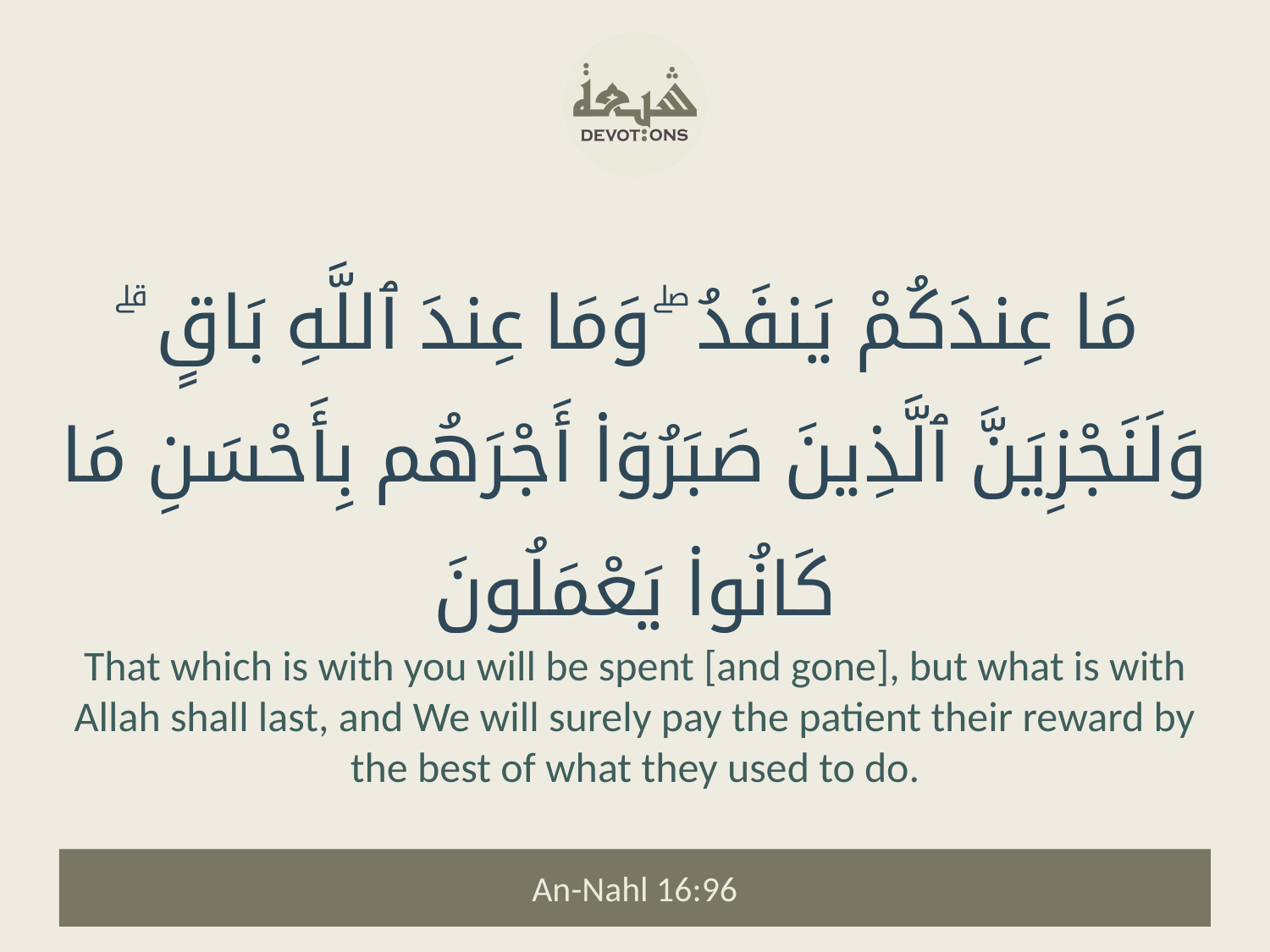

مَا عِندَكُمْ يَنفَدُ ۖ وَمَا عِندَ ٱللَّهِ بَاقٍ ۗ وَلَنَجْزِيَنَّ ٱلَّذِينَ صَبَرُوٓا۟ أَجْرَهُم بِأَحْسَنِ مَا كَانُوا۟ يَعْمَلُونَ
That which is with you will be spent [and gone], but what is with Allah shall last, and We will surely pay the patient their reward by the best of what they used to do.
An-Nahl 16:96